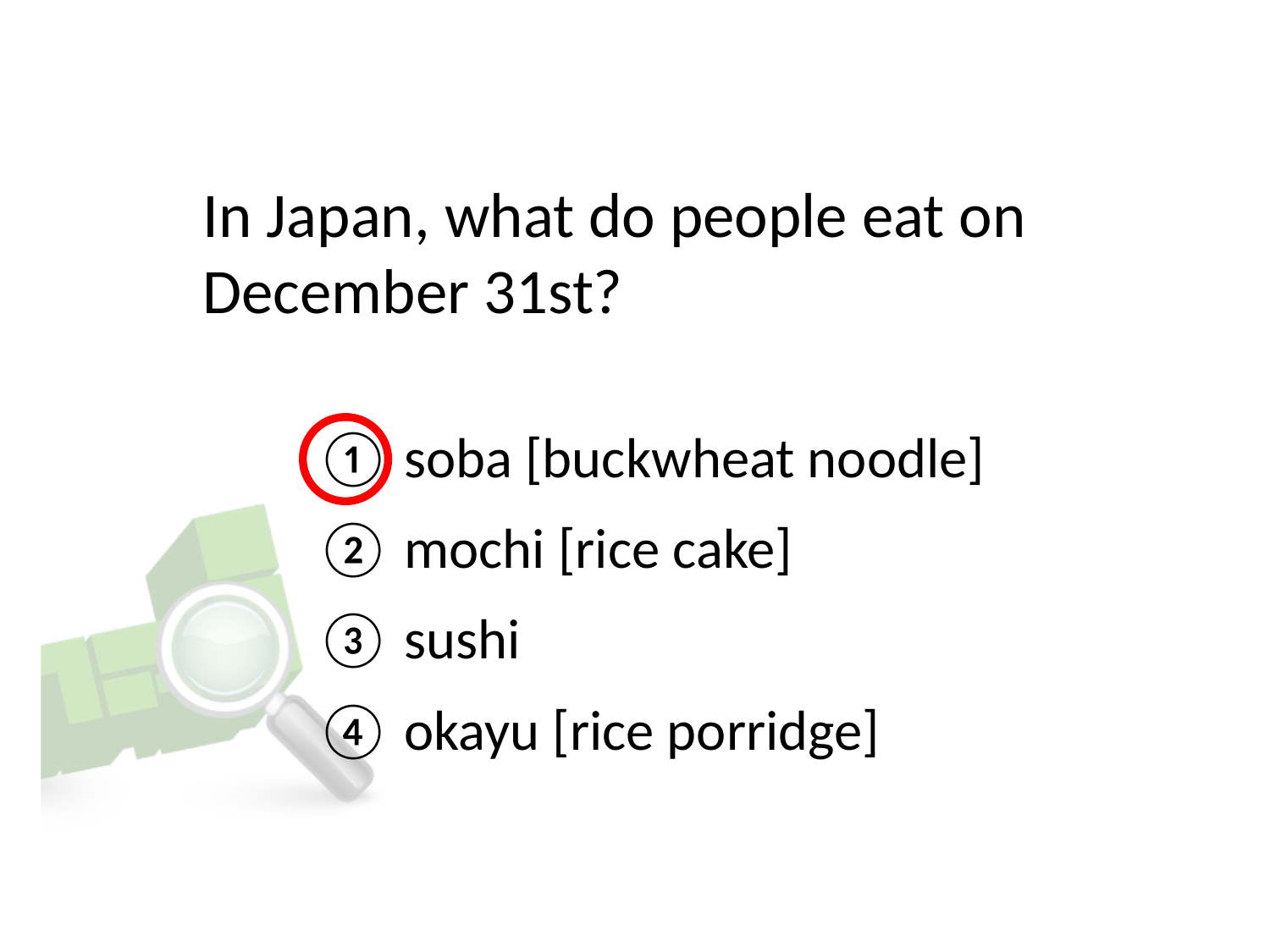

# In Japan, what do people eat on December 31st?
① soba [buckwheat noodle]
② mochi [rice cake]
③ sushi
④ okayu [rice porridge]